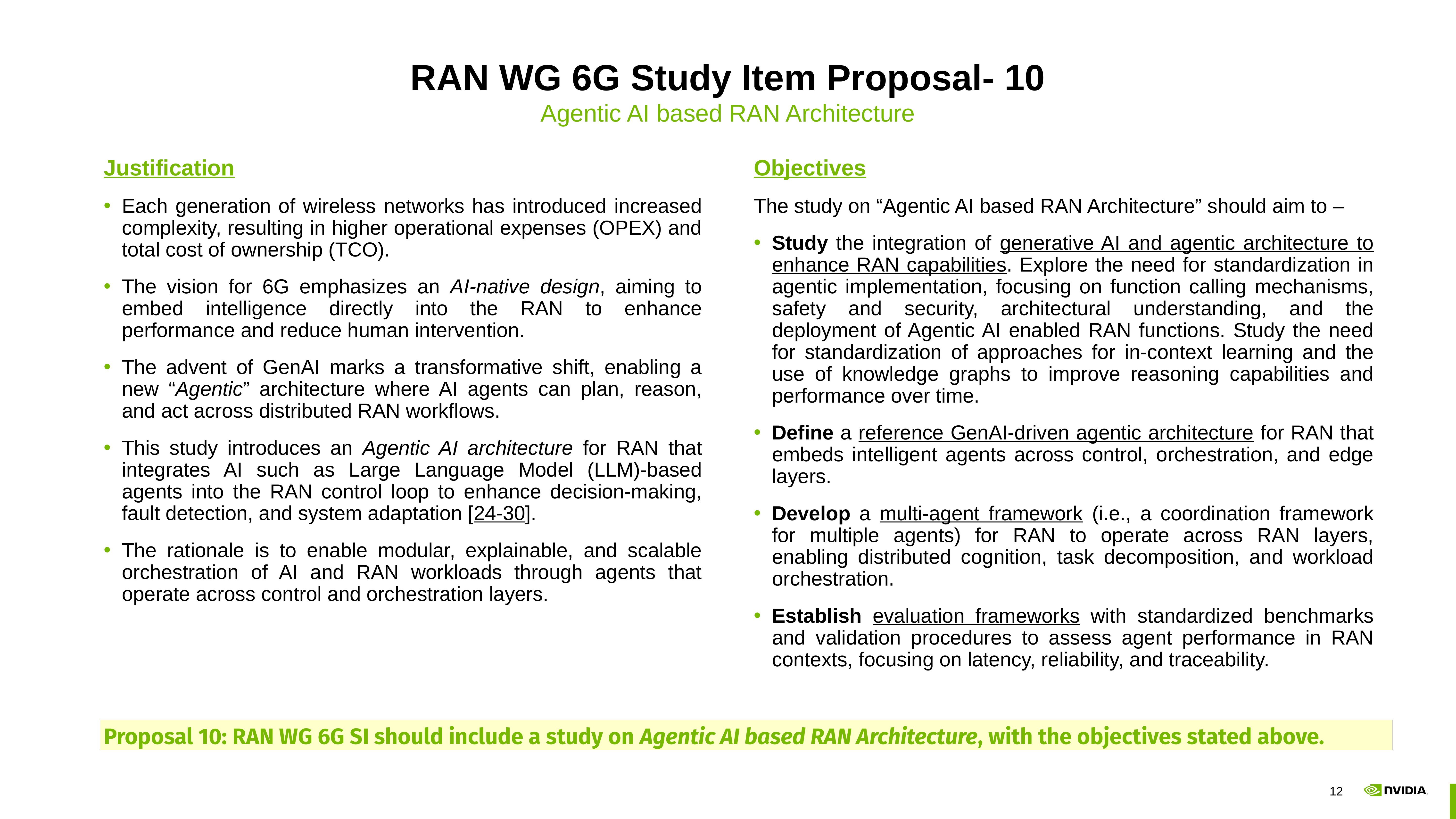

# RAN WG 6G Study Item Proposal- 10
Agentic AI based RAN Architecture
Justification
Each generation of wireless networks has introduced increased complexity, resulting in higher operational expenses (OPEX) and total cost of ownership (TCO).
The vision for 6G emphasizes an AI-native design, aiming to embed intelligence directly into the RAN to enhance performance and reduce human intervention.
The advent of GenAI marks a transformative shift, enabling a new “Agentic” architecture where AI agents can plan, reason, and act across distributed RAN workflows.
This study introduces an Agentic AI architecture for RAN that integrates AI such as Large Language Model (LLM)-based agents into the RAN control loop to enhance decision-making, fault detection, and system adaptation [24-30].
The rationale is to enable modular, explainable, and scalable orchestration of AI and RAN workloads through agents that operate across control and orchestration layers.
Objectives
The study on “Agentic AI based RAN Architecture” should aim to –
Study the integration of generative AI and agentic architecture to enhance RAN capabilities. Explore the need for standardization in agentic implementation, focusing on function calling mechanisms, safety and security, architectural understanding, and the deployment of Agentic AI enabled RAN functions. Study the need for standardization of approaches for in-context learning and the use of knowledge graphs to improve reasoning capabilities and performance over time.
Define a reference GenAI-driven agentic architecture for RAN that embeds intelligent agents across control, orchestration, and edge layers.
Develop a multi-agent framework (i.e., a coordination framework for multiple agents) for RAN to operate across RAN layers, enabling distributed cognition, task decomposition, and workload orchestration.
Establish evaluation frameworks with standardized benchmarks and validation procedures to assess agent performance in RAN contexts, focusing on latency, reliability, and traceability.
Proposal 10: RAN WG 6G SI should include a study on Agentic AI based RAN Architecture, with the objectives stated above.